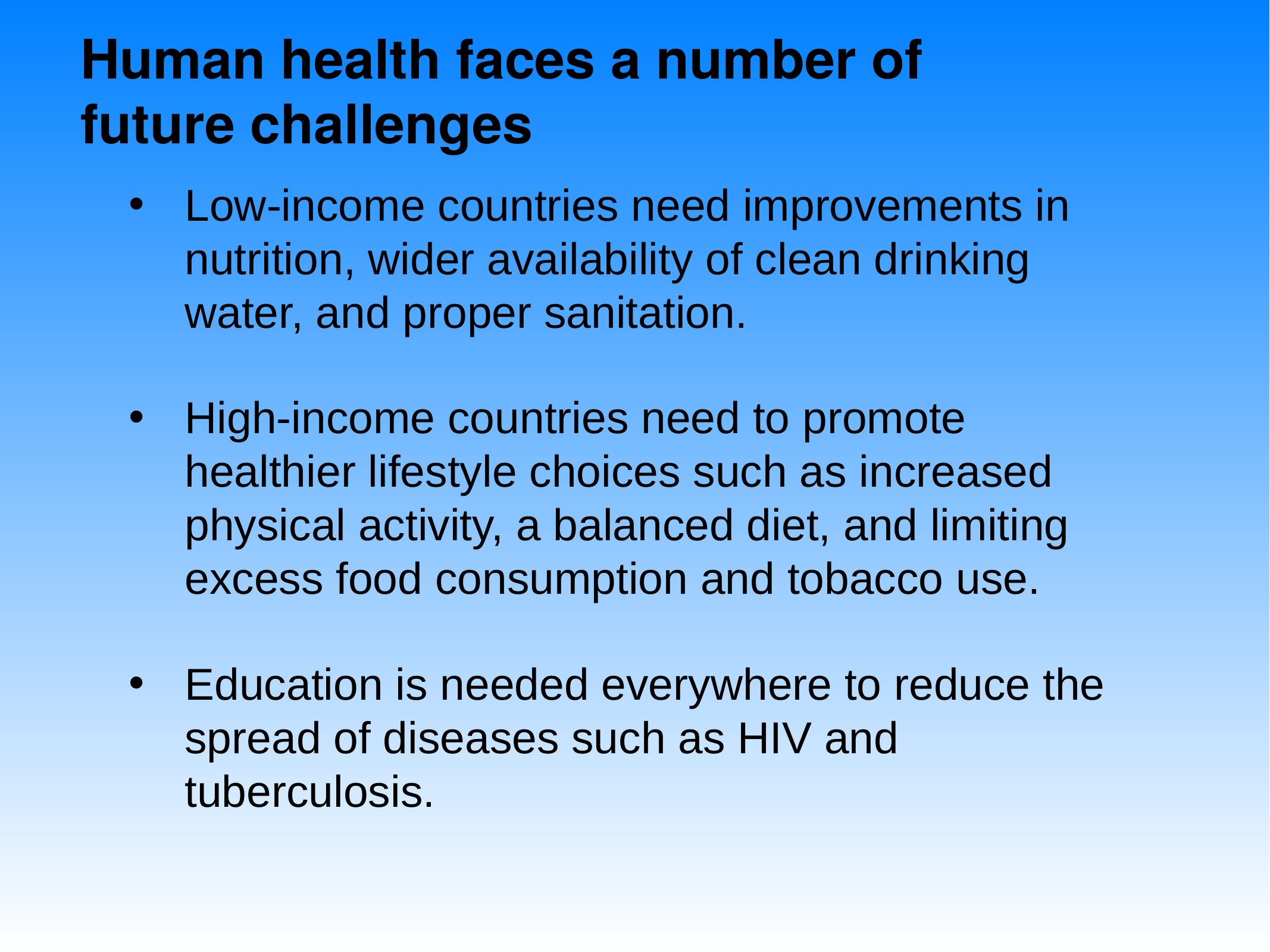

# Human health faces a number of future challenges
Low-income countries need improvements in nutrition, wider availability of clean drinking water, and proper sanitation.
High-income countries need to promote healthier lifestyle choices such as increased physical activity, a balanced diet, and limiting excess food consumption and tobacco use.
Education is needed everywhere to reduce the spread of diseases such as HIV and tuberculosis.